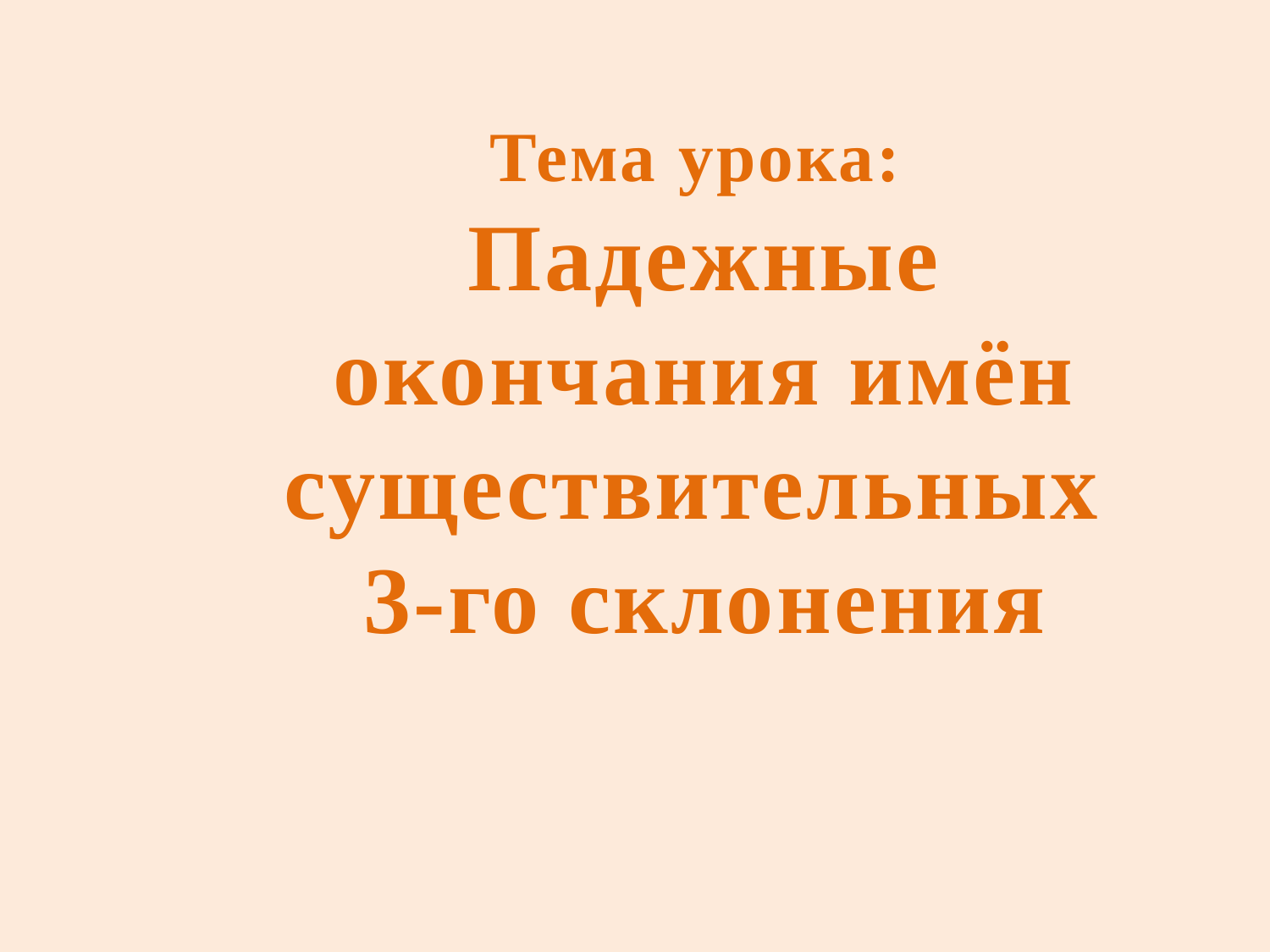

Тема урока:
Падежные окончания имён существительных
3-го склонения